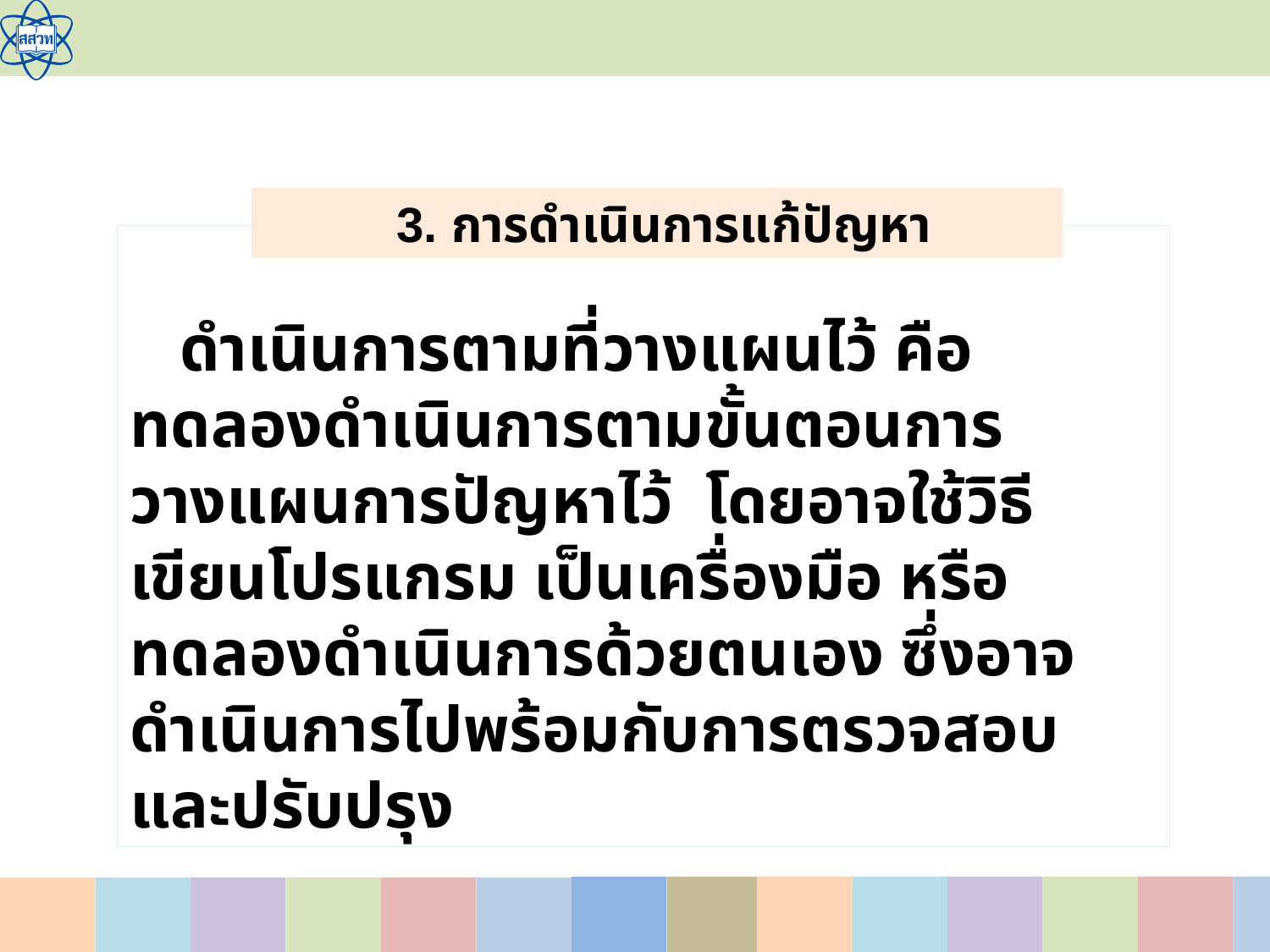

3. การดำเนินการแก้ปัญหา

   ดำเนินการตามที่วางแผนไว้ คือ ทดลองดำเนินการตามขั้นตอนการวางแผนการปัญหาไว้  โดยอาจใช้วิธีเขียนโปรแกรม เป็นเครื่องมือ หรือทดลองดำเนินการด้วยตนเอง ซึ่งอาจดำเนินการไปพร้อมกับการตรวจสอบและปรับปรุง